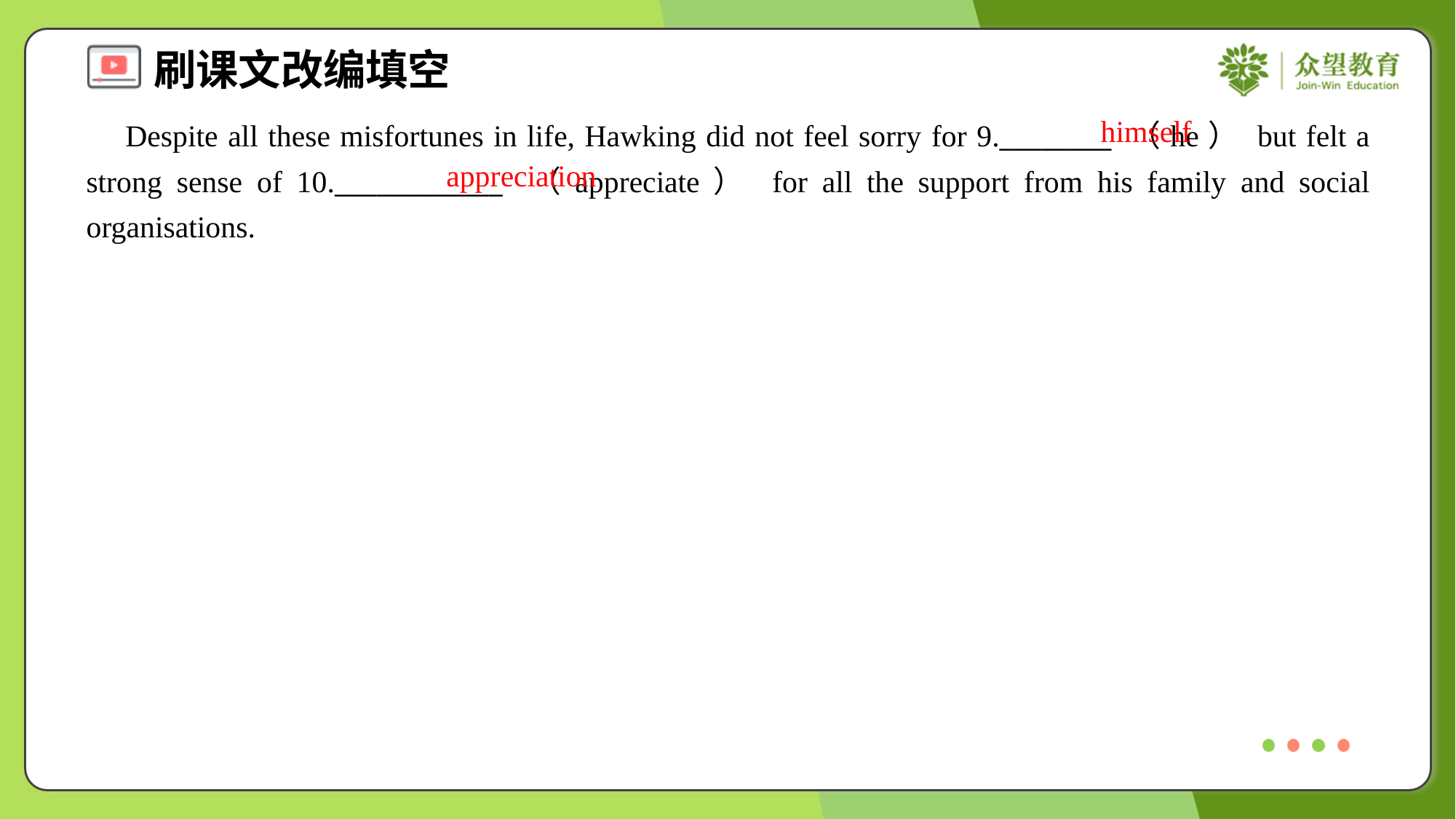

himself
    Despite all these misfortunes in life, Hawking did not feel sorry for 9.________ （he） but felt a strong sense of 10.____________ （appreciate） for all the support from his family and social organisations.
appreciation